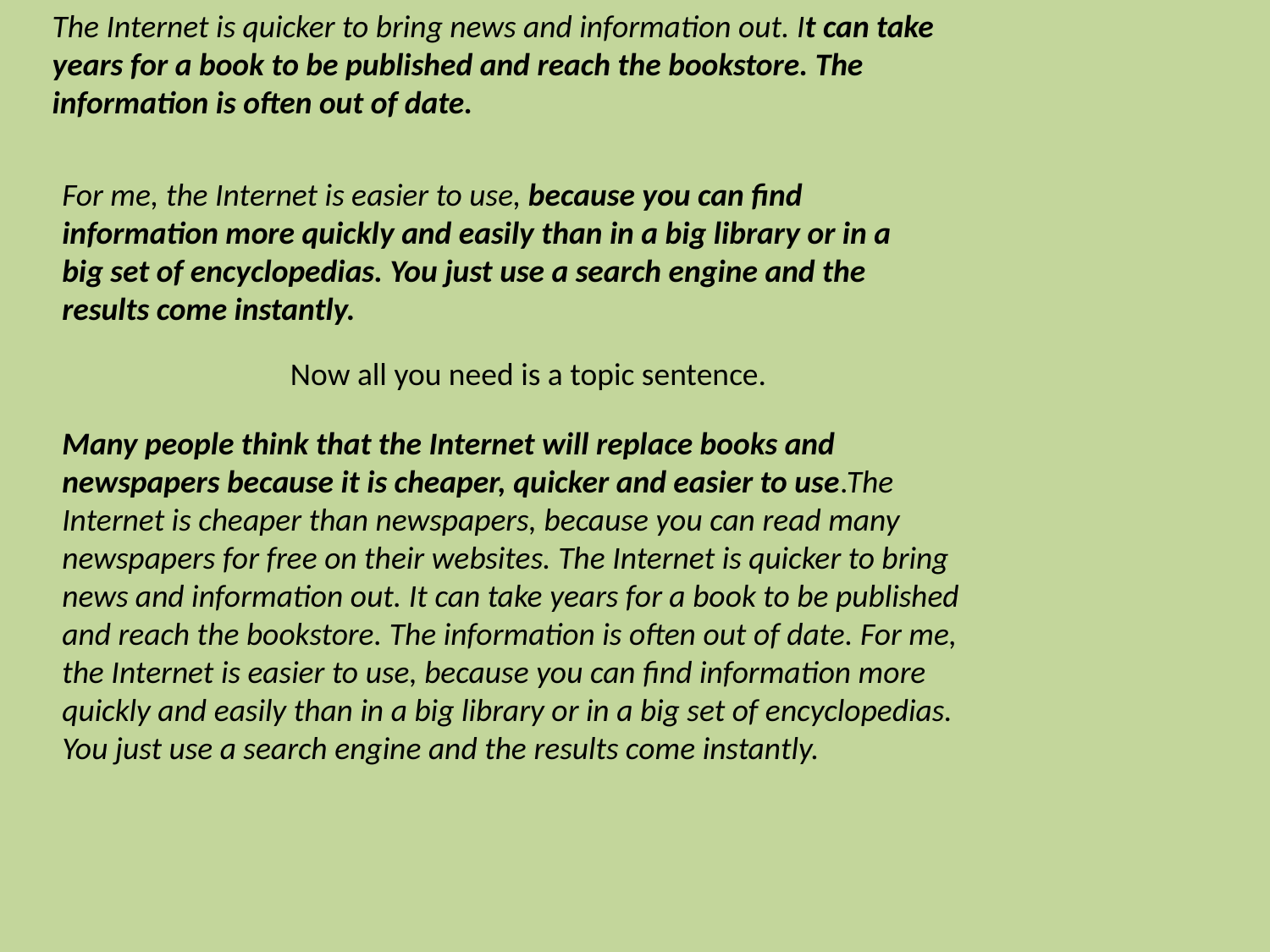

The Internet is quicker to bring news and information out. It can take years for a book to be published and reach the bookstore. The information is often out of date.
For me, the Internet is easier to use, because you can find information more quickly and easily than in a big library or in a big set of encyclopedias. You just use a search engine and the results come instantly.
Now all you need is a topic sentence.
Many people think that the Internet will replace books and newspapers because it is cheaper, quicker and easier to use.The Internet is cheaper than newspapers, because you can read many newspapers for free on their websites. The Internet is quicker to bring news and information out. It can take years for a book to be published and reach the bookstore. The information is often out of date. For me, the Internet is easier to use, because you can find information more quickly and easily than in a big library or in a big set of encyclopedias. You just use a search engine and the results come instantly.